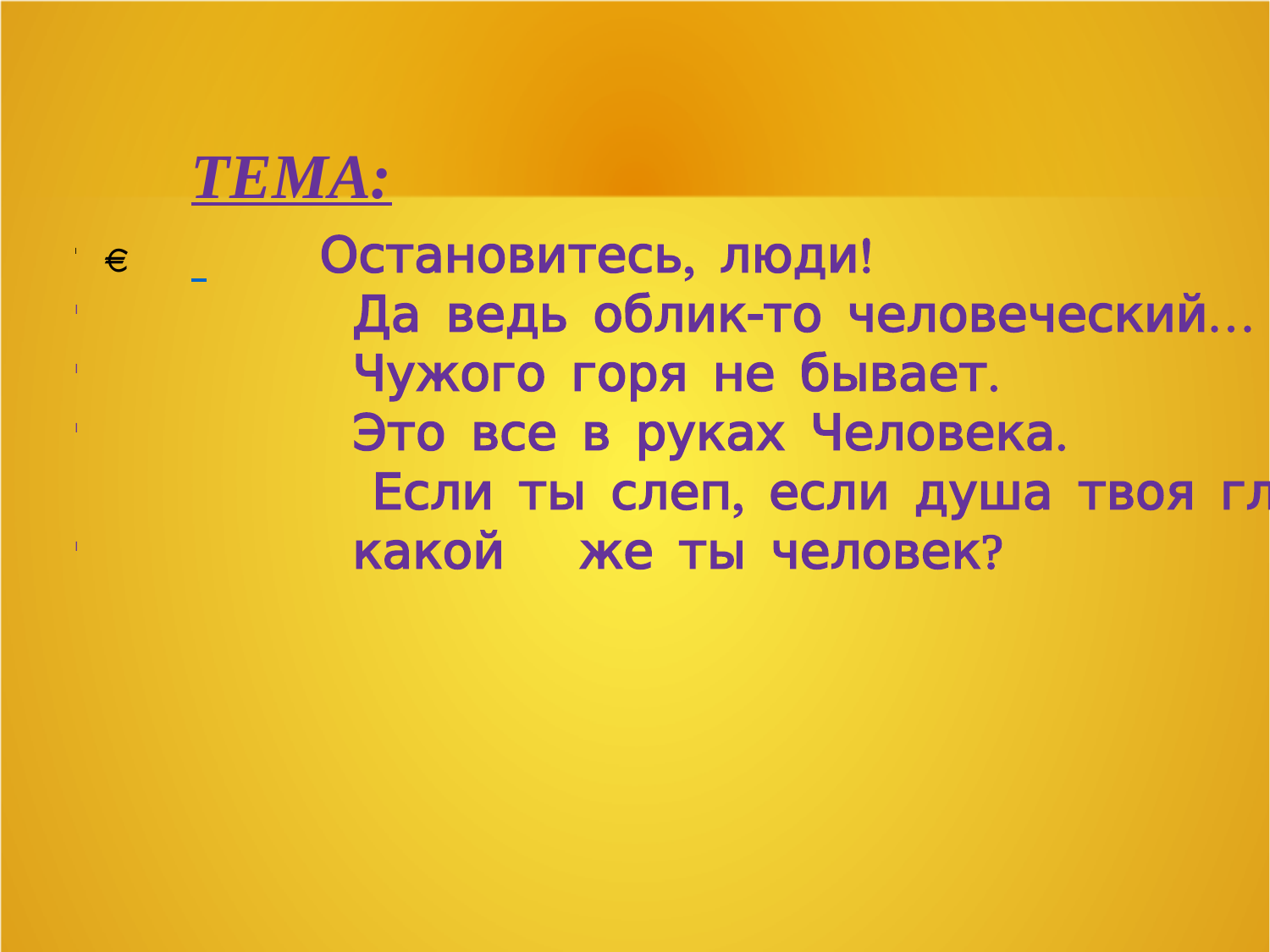

ТЕМА:

             Остановитесь, люди!
          Да ведь облик−то человеческий…
          Чужого горя не бывает.
          Это все в руках Человека.
            Если ты слеп, если душа твоя глуха,
          какой   же ты человек?